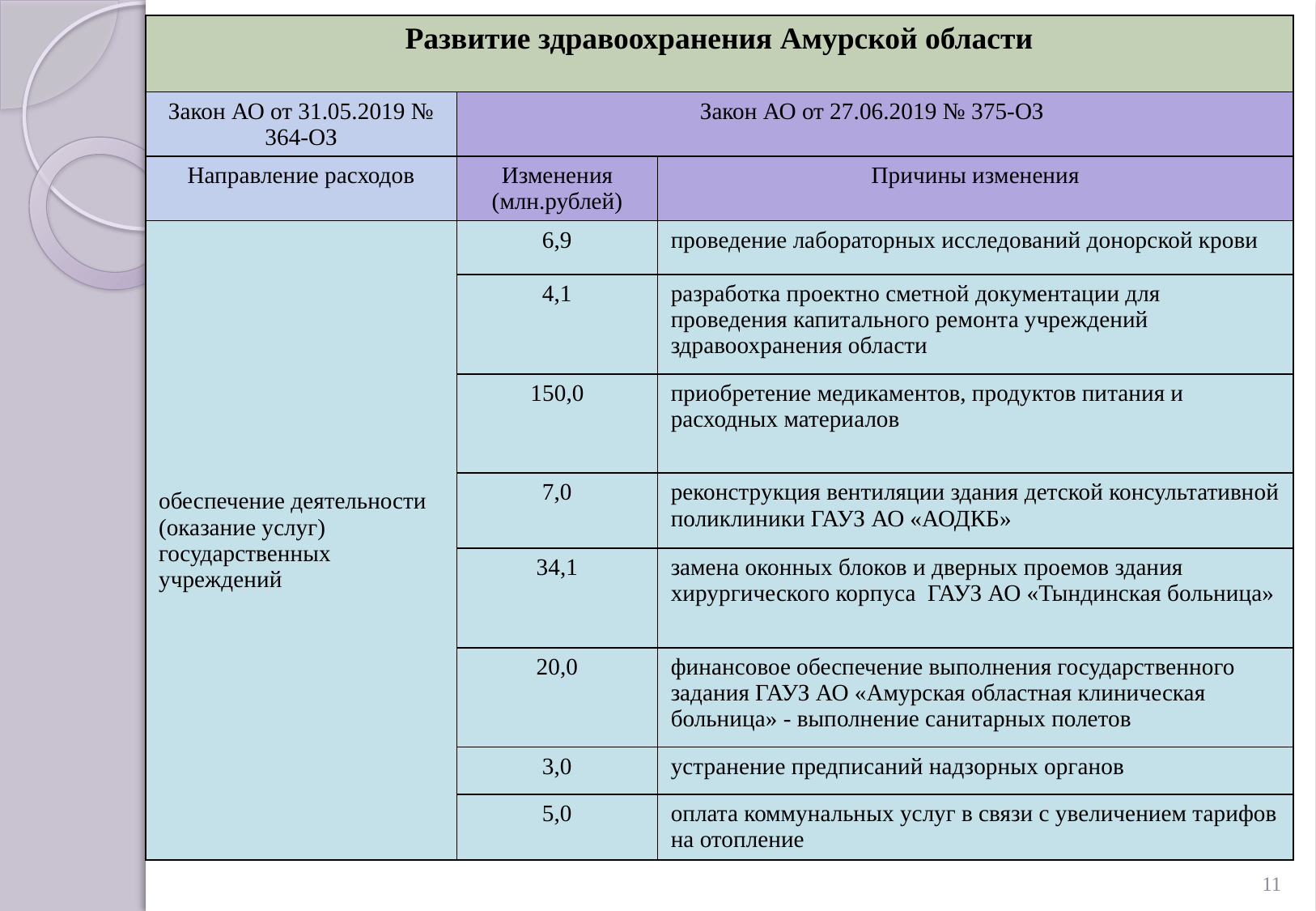

| Развитие здравоохранения Амурской области |  |  |
| --- | --- | --- |
| Закон АО от 31.05.2019 № 364-ОЗ | Закон АО от 27.06.2019 № 375-ОЗ |  |
| Направление расходов | Изменения (млн.рублей) | Причины изменения |
| обеспечение деятельности (оказание услуг) государственных учреждений | 6,9 | проведение лабораторных исследований донорской крови |
|  | 4,1 | разработка проектно сметной документации для проведения капитального ремонта учреждений здравоохранения области |
|  | 150,0 | приобретение медикаментов, продуктов питания и расходных материалов |
|  | 7,0 | реконструкция вентиляции здания детской консультативной поликлиники ГАУЗ АО «АОДКБ» |
|  | 34,1 | замена оконных блоков и дверных проемов здания хирургического корпуса ГАУЗ АО «Тындинская больница» |
|  | 20,0 | финансовое обеспечение выполнения государственного задания ГАУЗ АО «Амурская областная клиническая больница» - выполнение санитарных полетов |
|  | 3,0 | устранение предписаний надзорных органов |
|  | 5,0 | оплата коммунальных услуг в связи с увеличением тарифов на отопление |
11